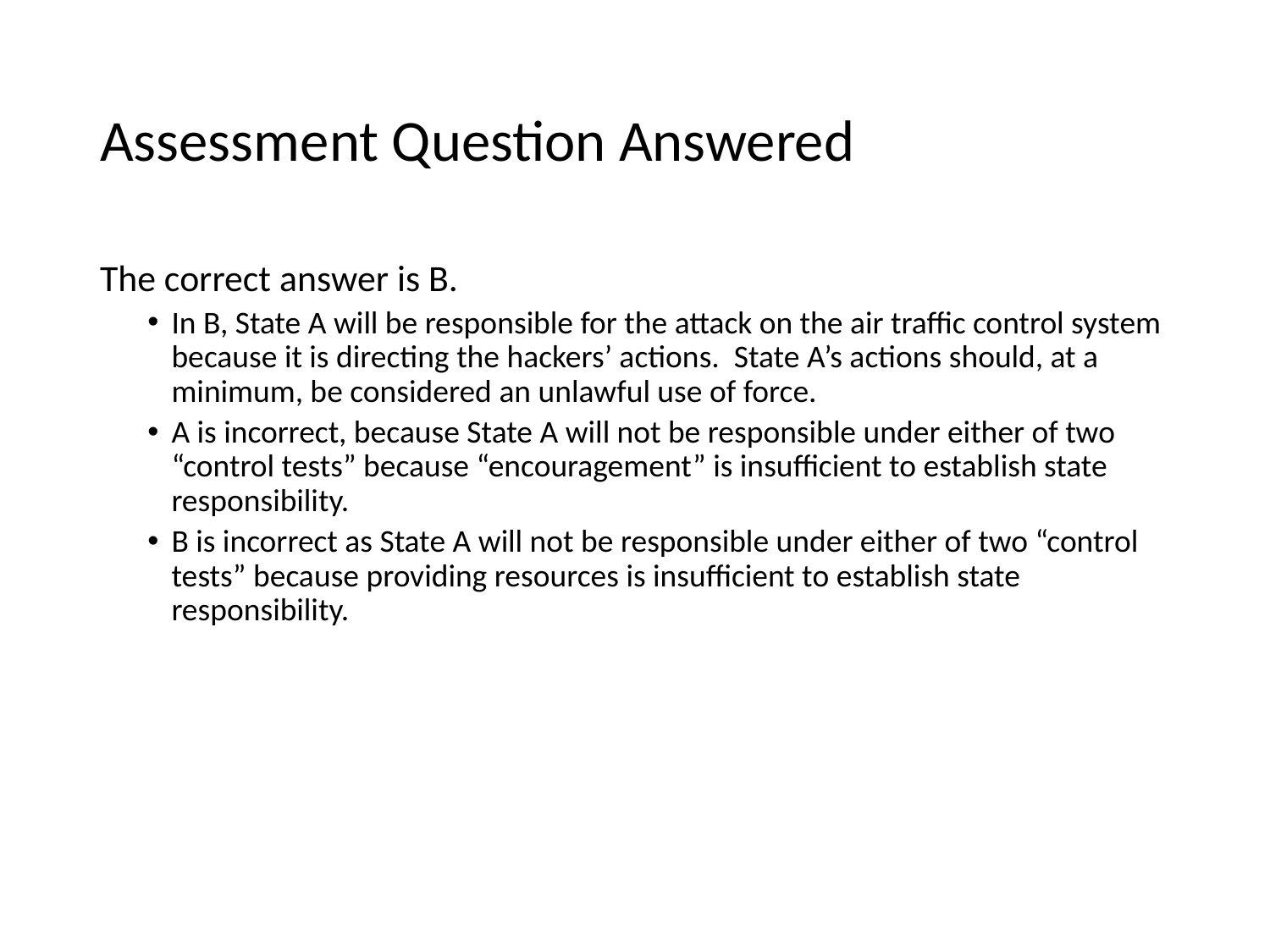

# Assessment Question Answered
The correct answer is B.
In B, State A will be responsible for the attack on the air traffic control system because it is directing the hackers’ actions.  State A’s actions should, at a minimum, be considered an unlawful use of force.
A is incorrect, because State A will not be responsible under either of two “control tests” because “encouragement” is insufficient to establish state responsibility.
B is incorrect as State A will not be responsible under either of two “control tests” because providing resources is insufficient to establish state responsibility.